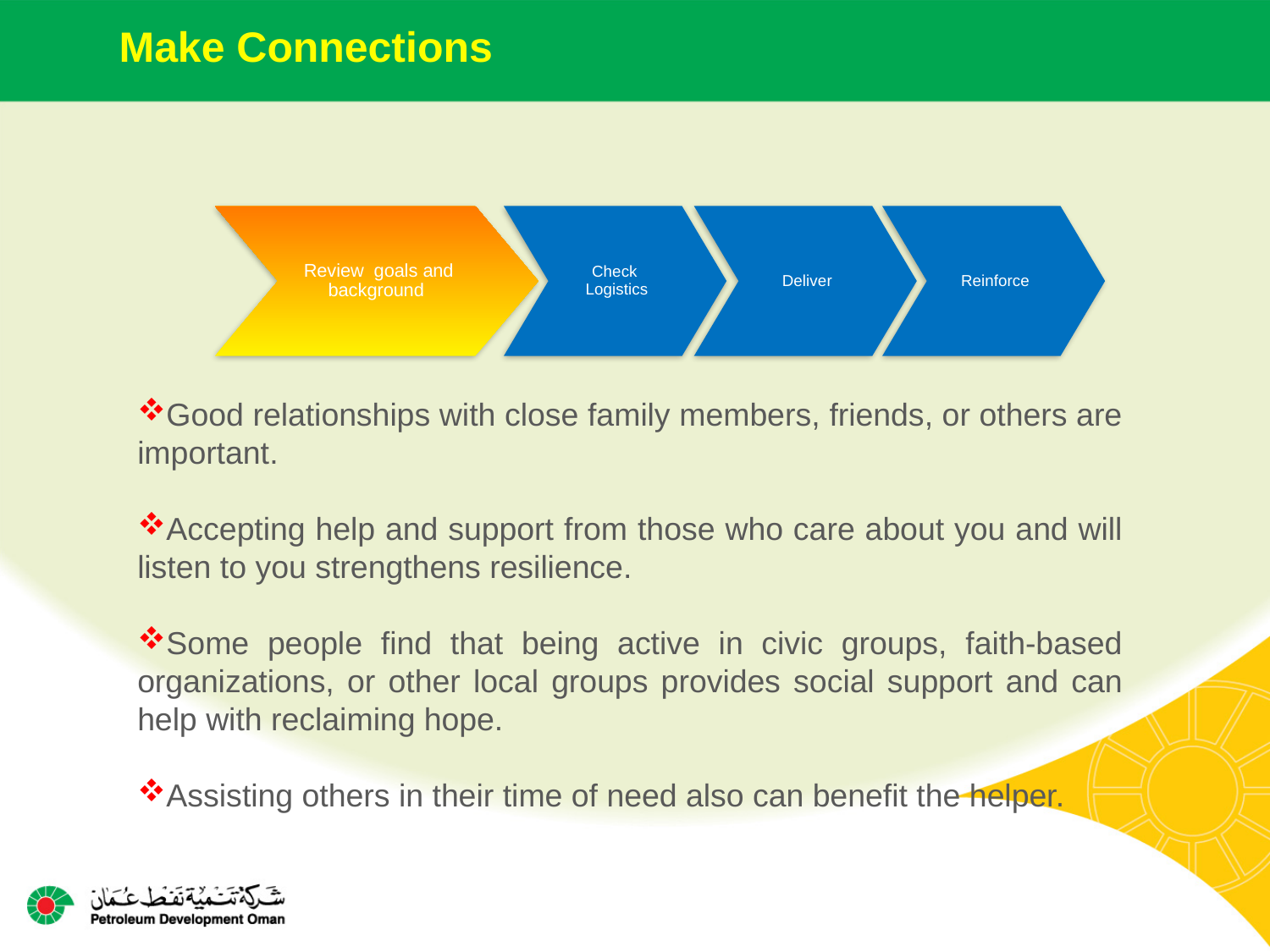

Make Connections

Check
Logistics
Reinforce
Review  goals and background
Deliver

Good relationships with close family members, friends, or others are important.

Accepting help and support from those who care about you and will listen to you strengthens resilience.

Some people find that being active in civic groups, faith-based organizations, or other local groups provides social support and can help with reclaiming hope.

Assisting others in their time of need also can benefit the helper.